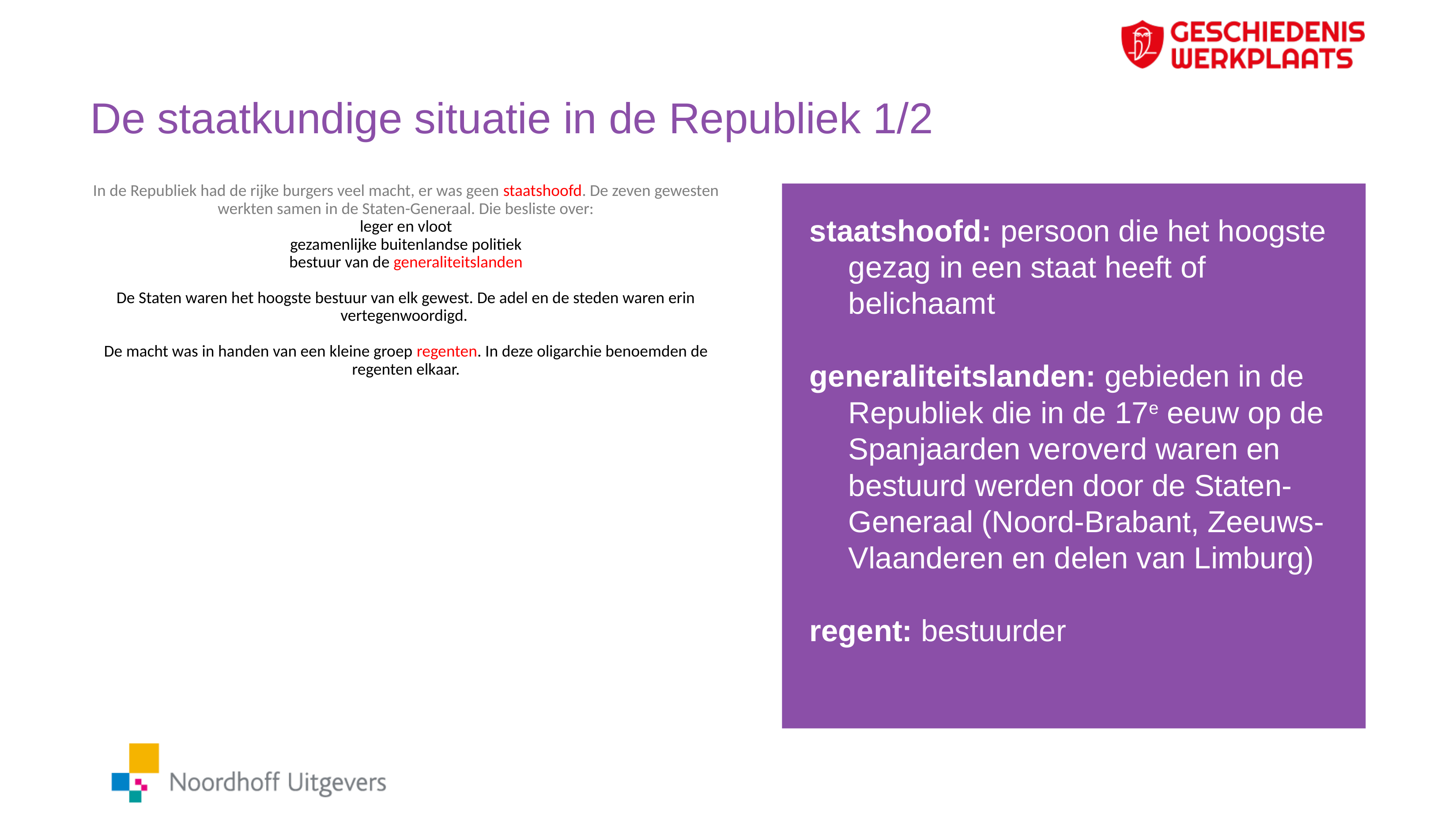

# De staatkundige situatie in de Republiek 1/2
In de Republiek had de rijke burgers veel macht, er was geen staatshoofd. De zeven gewesten werkten samen in de Staten-Generaal. Die besliste over:
leger en vloot
gezamenlijke buitenlandse politiek
bestuur van de generaliteitslanden

De Staten waren het hoogste bestuur van elk gewest. De adel en de steden waren erin vertegenwoordigd.

De macht was in handen van een kleine groep regenten. In deze oligarchie benoemden de regenten elkaar.
staatshoofd: persoon die het hoogste gezag in een staat heeft of belichaamt
generaliteitslanden: gebieden in de Republiek die in de 17e eeuw op de Spanjaarden veroverd waren en bestuurd werden door de Staten-Generaal (Noord-Brabant, Zeeuws-Vlaanderen en delen van Limburg)

regent: bestuurder